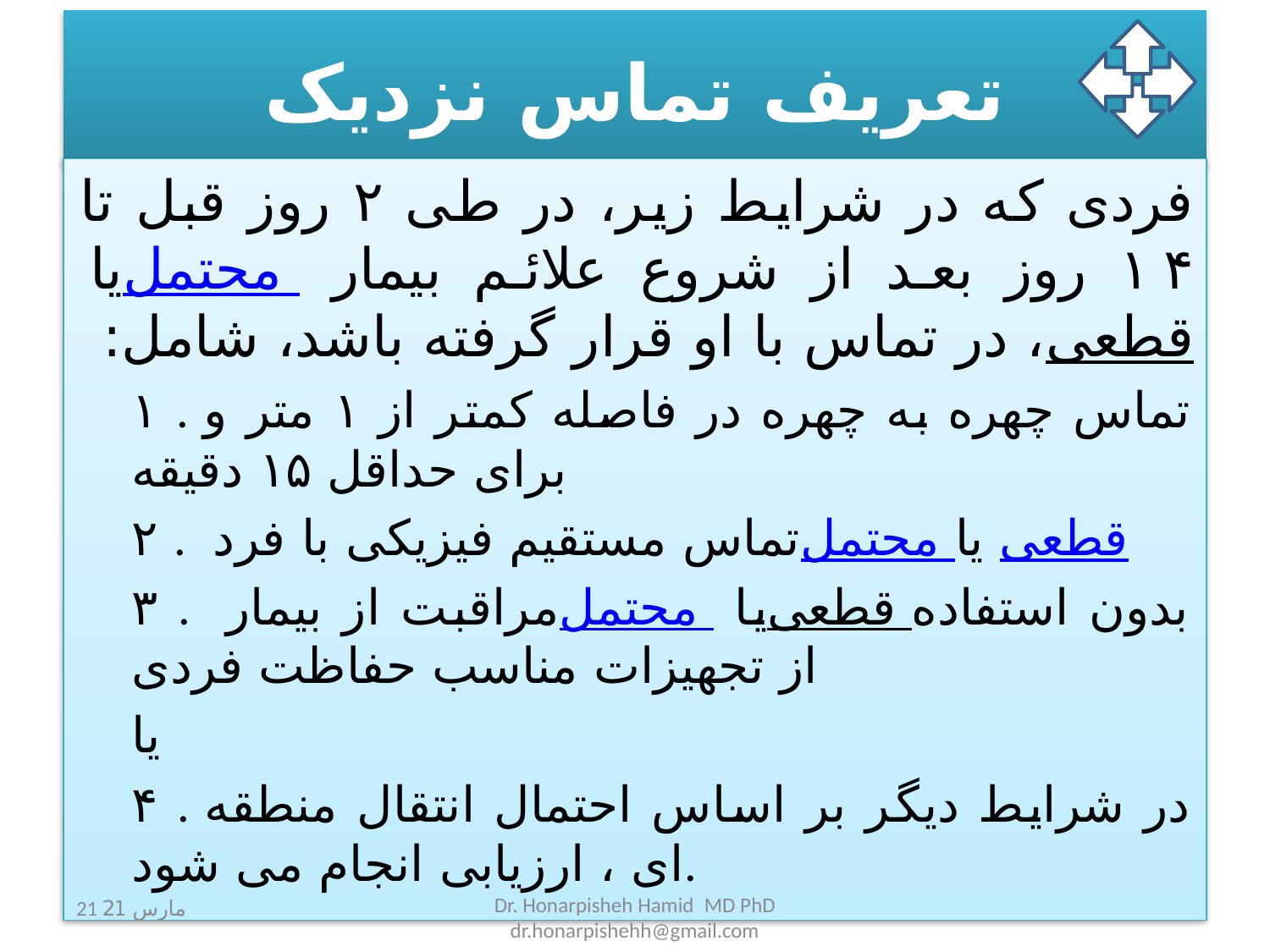

# تعریف تماس نزدیک

فردی که در شرایط زیر، در طی ۲ روز قبل تا ۱۴ روز بعد از شروع علائم بیمار محتمل یا قطعی، در تماس با او قرار گرفته باشد، شامل:
۱ . تماس چهره به چهره در فاصله کمتر از ۱ متر و برای حداقل ۱۵ دقیقه
۲ . تماس مستقیم فیزیکی با فرد محتمل یا قطعی
۳ . مراقبت از بیمار محتمل یا قطعی بدون استفاده از تجهیزات مناسب حفاظت فردی
یا
۴ . در شرایط دیگر بر اساس احتمال انتقال منطقه ای ، ارزیابی انجام می شود.
21 مارس 21
Dr. Honarpisheh Hamid  MD PhD dr.honarpishehh@gmail.com
8